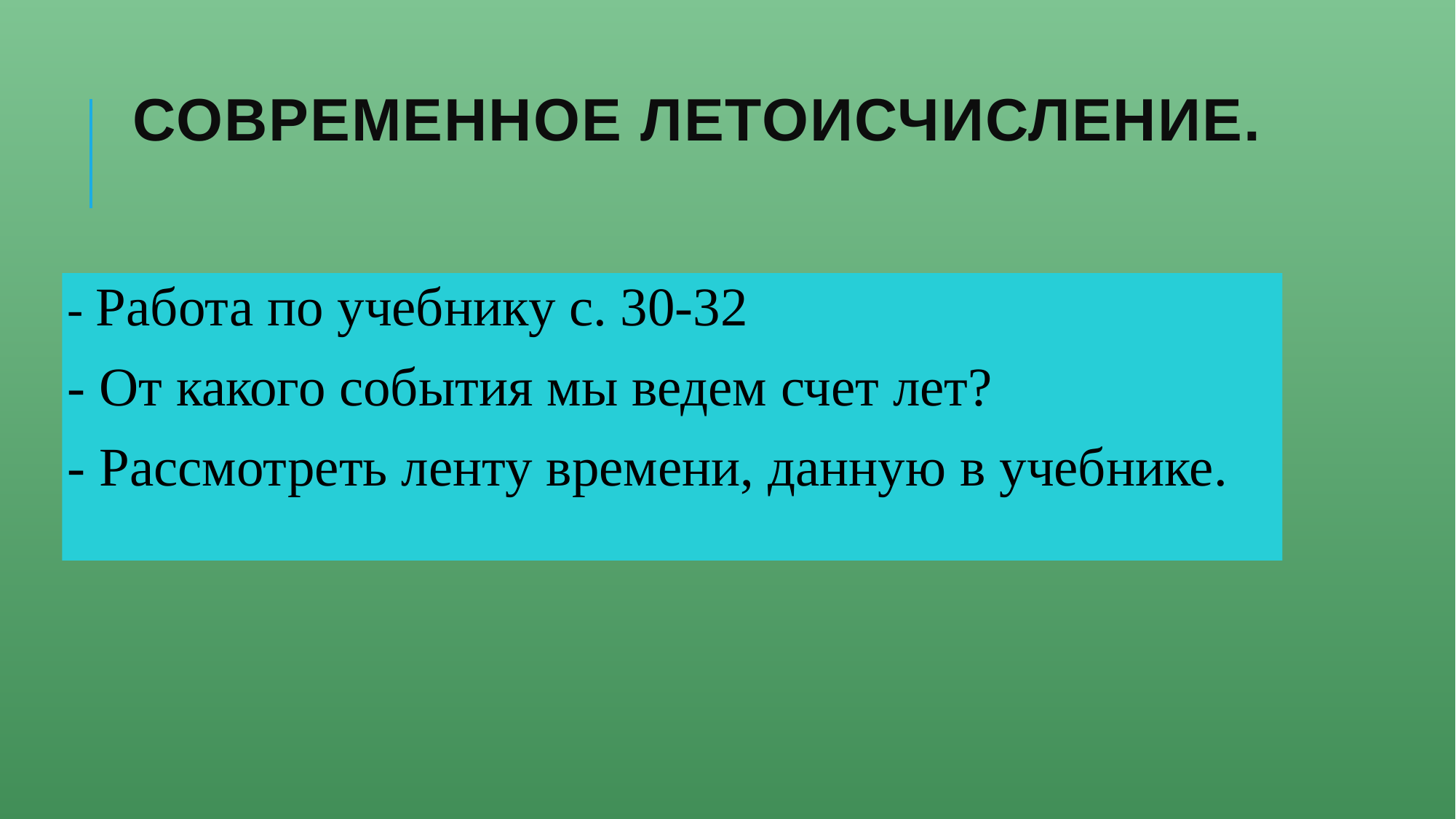

# Современное летоисчисление.
- Работа по учебнику с. 30-32
- От какого события мы ведем счет лет?
- Рассмотреть ленту времени, данную в учебнике.